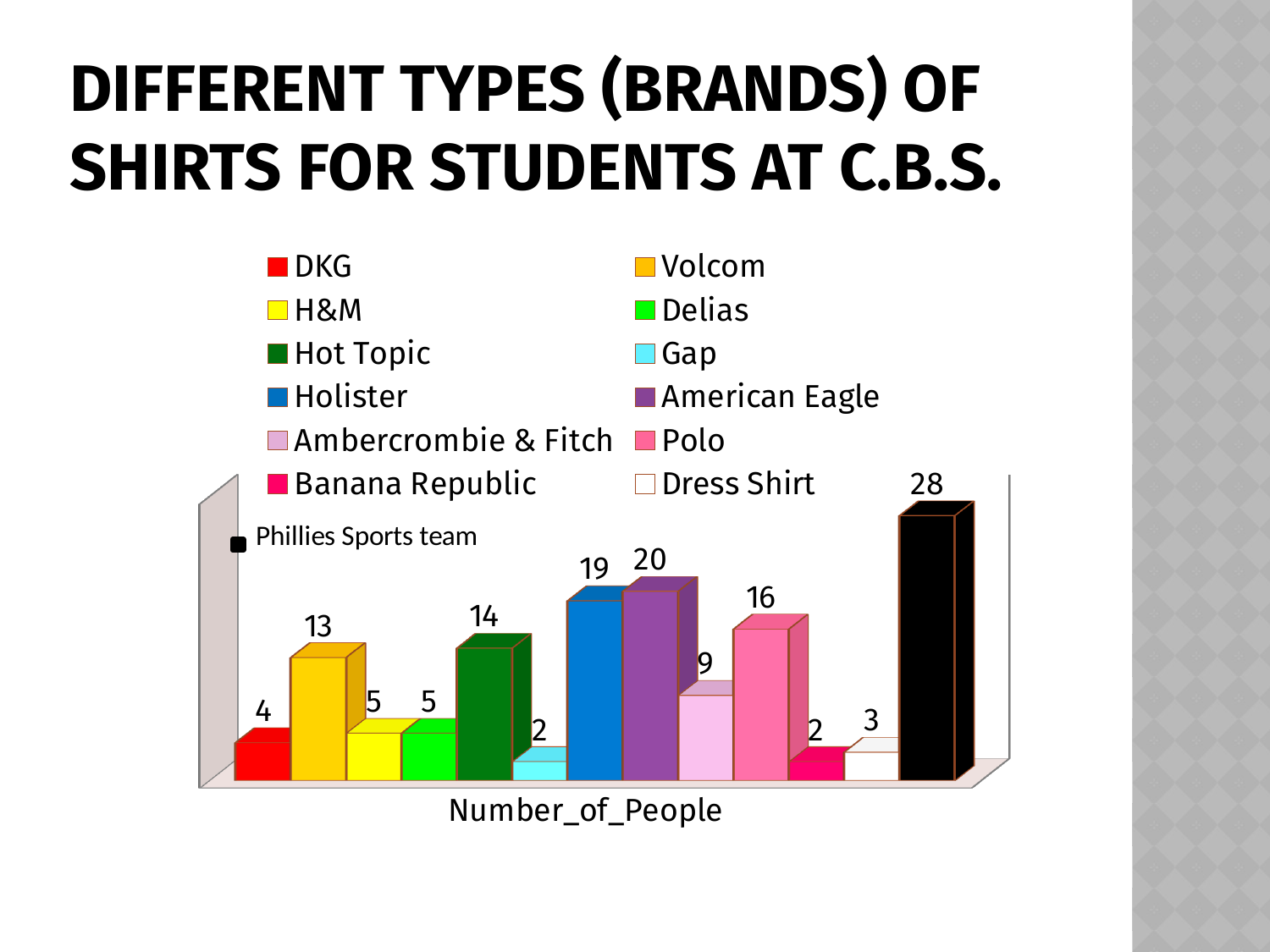

# Different Types (Brands) of shirts for students at c.b.s.

[unsupported chart]